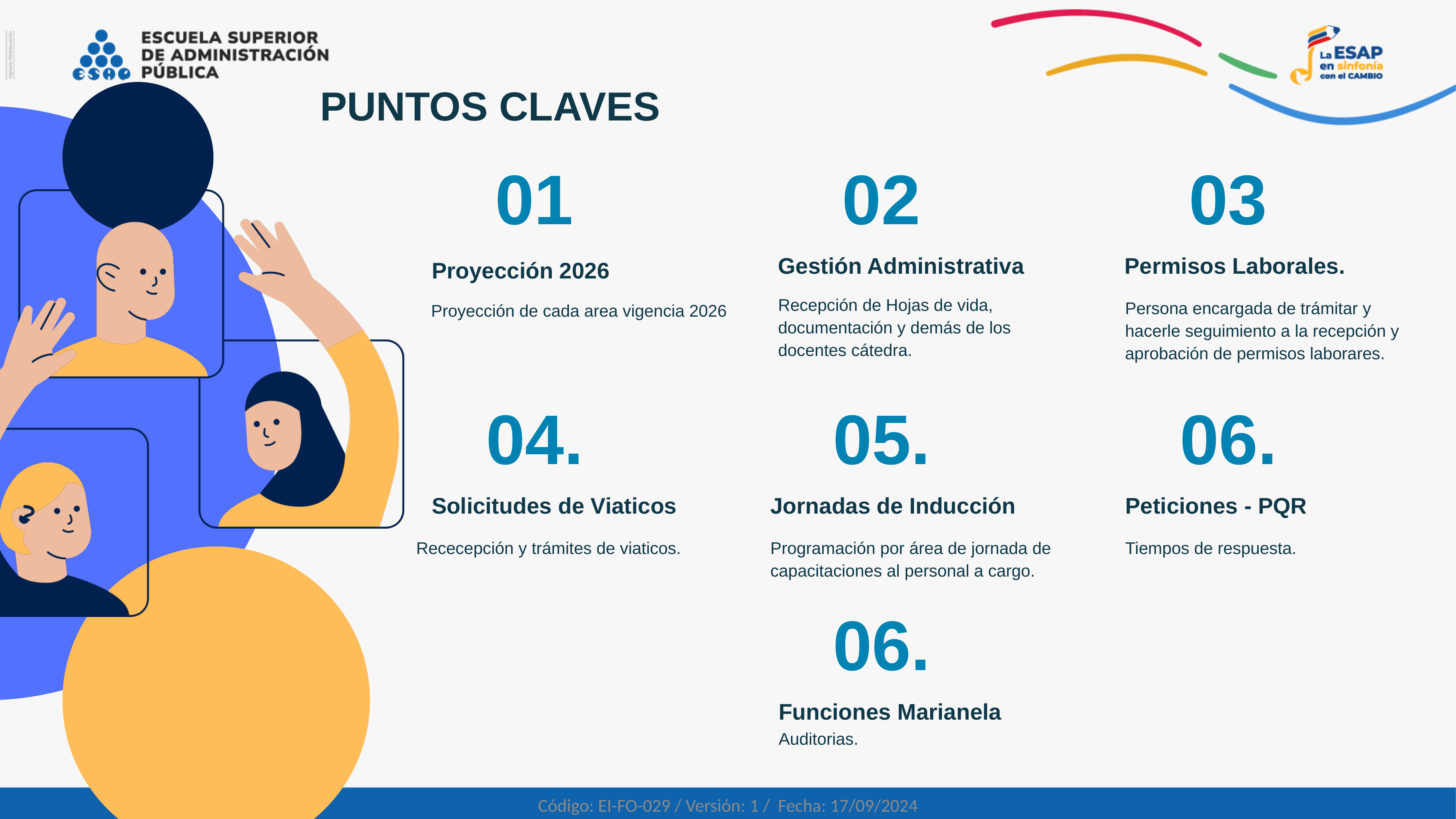

PUNTOS CLAVES

01
02
03

Permisos Laborales.
Gestión Administrativa
Proyección 2026
Recepción de Hojas de vida, documentación y demás de los docentes cátedra.
Persona encargada de trámitar y hacerle seguimiento a la recepción y aprobación de permisos laborares.
Proyección de cada area vigencia 2026
04.
05.
06.
Peticiones - PQR
Solicitudes de Viaticos
Jornadas de Inducción
Programación por área de jornada de capacitaciones al personal a cargo.
Tiempos de respuesta.
Rececepción y trámites de viaticos.

06.
Funciones Marianela
Auditorias.
Código: EI-FO-029 / Versión: 1 /  Fecha: 17/09/2024